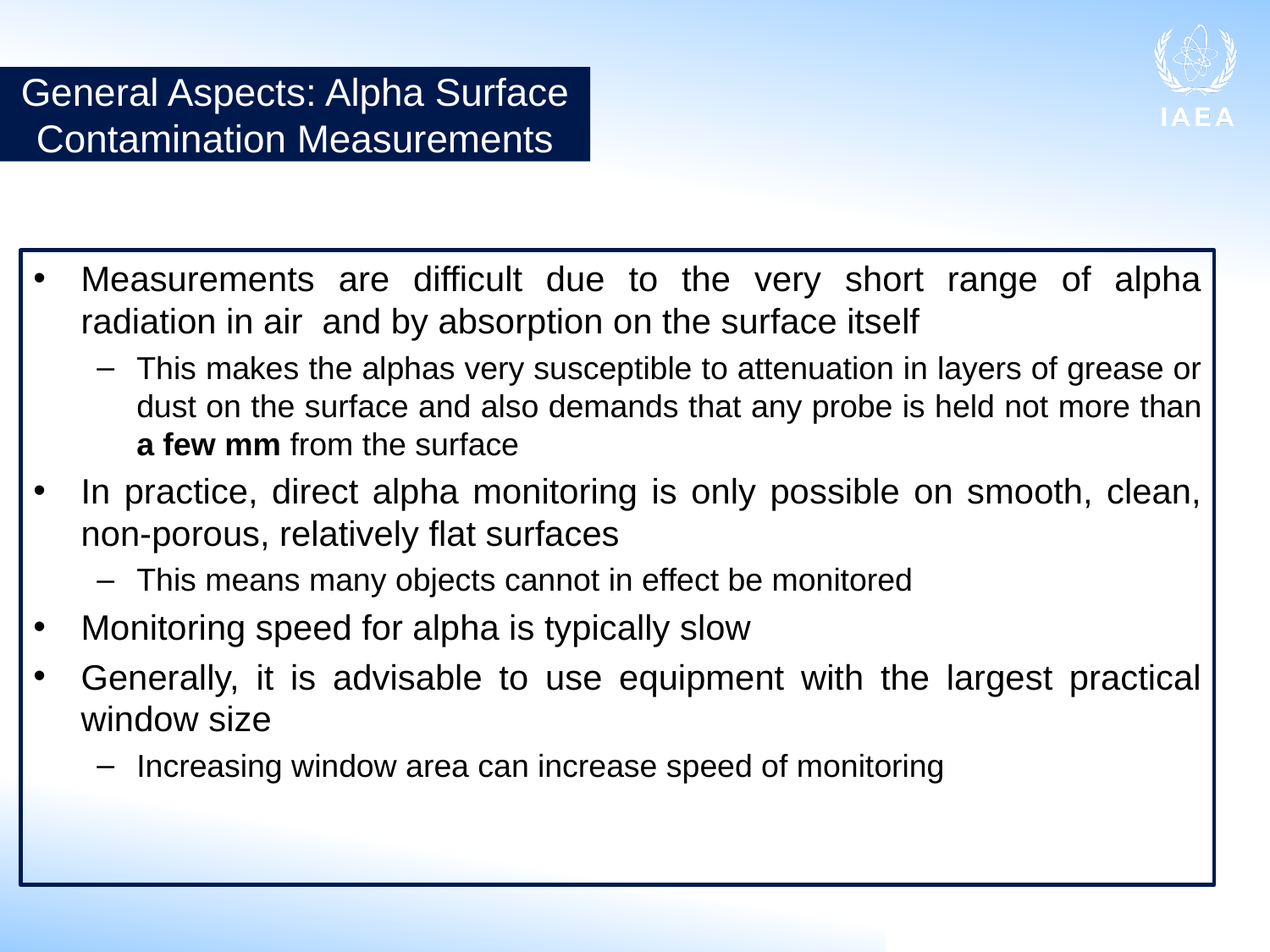

General Aspects: Alpha Surface
Contamination Measurements
Measurements are difficult due to the very short range of alpha radiation in air  and by absorption on the surface itself
This makes the alphas very susceptible to attenuation in layers of grease or dust on the surface and also demands that any probe is held not more than a few mm from the surface
In practice, direct alpha monitoring is only possible on smooth, clean, non-porous, relatively flat surfaces
This means many objects cannot in effect be monitored
Monitoring speed for alpha is typically slow
Generally, it is advisable to use equipment with the largest practical window size
Increasing window area can increase speed of monitoring